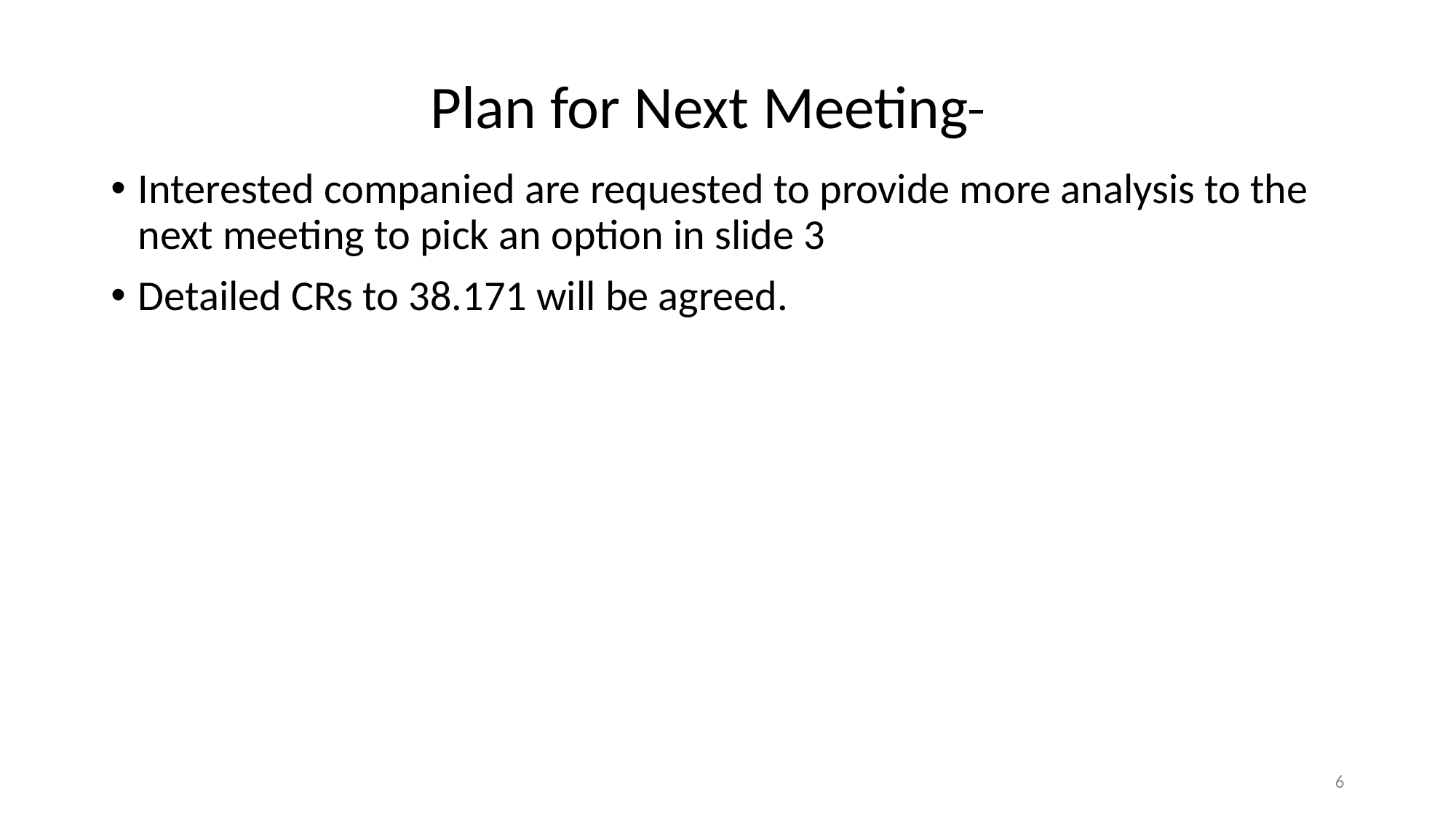

# Plan for Next Meeting

Interested companied are requested to provide more analysis to the next meeting to pick an option in slide 3
Detailed CRs to 38.171 will be agreed.
6